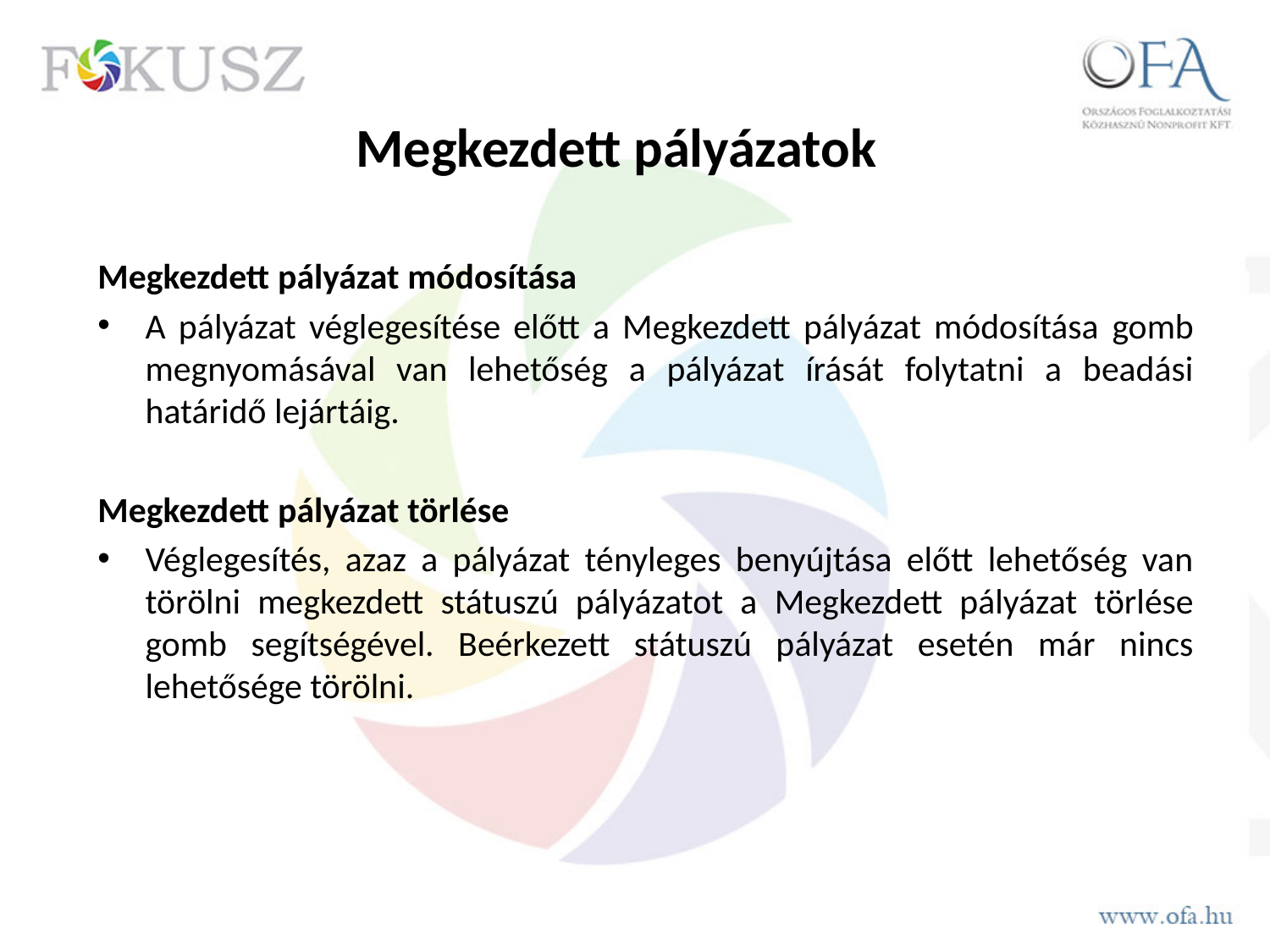

# Megkezdett pályázatok

Megkezdett pályázat módosítása
A pályázat véglegesítése előtt a Megkezdett pályázat módosítása gomb megnyomásával van lehetőség a pályázat írását folytatni a beadási határidő lejártáig.

Megkezdett pályázat törlése
Véglegesítés, azaz a pályázat tényleges benyújtása előtt lehetőség van törölni megkezdett státuszú pályázatot a Megkezdett pályázat törlése gomb segítségével. Beérkezett státuszú pályázat esetén már nincs lehetősége törölni.